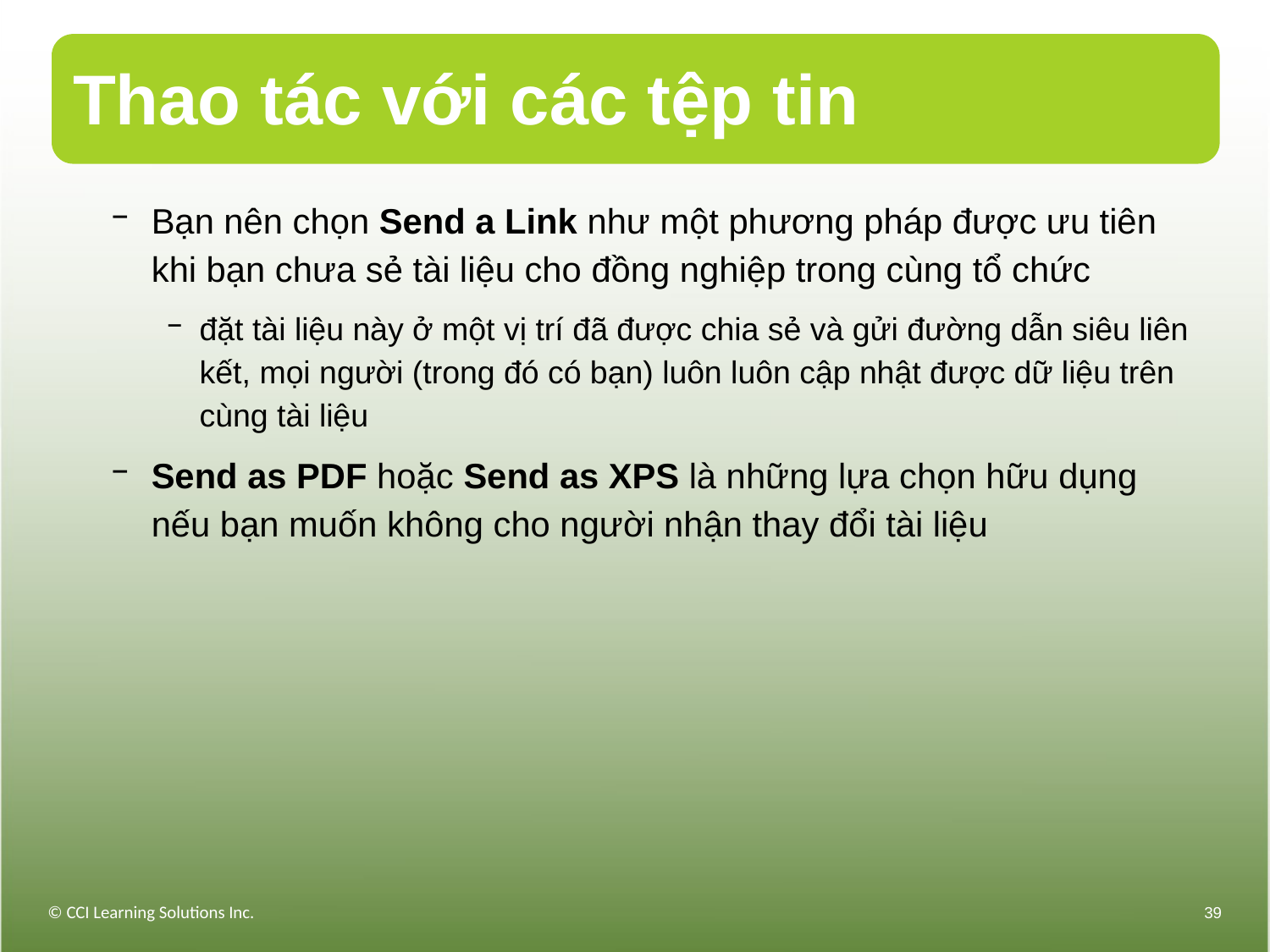

# Thao tác với các tệp tin
Bạn nên chọn Send a Link như một phương pháp được ưu tiên khi bạn chưa sẻ tài liệu cho đồng nghiệp trong cùng tổ chức
đặt tài liệu này ở một vị trí đã được chia sẻ và gửi đường dẫn siêu liên kết, mọi người (trong đó có bạn) luôn luôn cập nhật được dữ liệu trên cùng tài liệu
Send as PDF hoặc Send as XPS là những lựa chọn hữu dụng nếu bạn muốn không cho người nhận thay đổi tài liệu

© CCI Learning Solutions Inc.
39